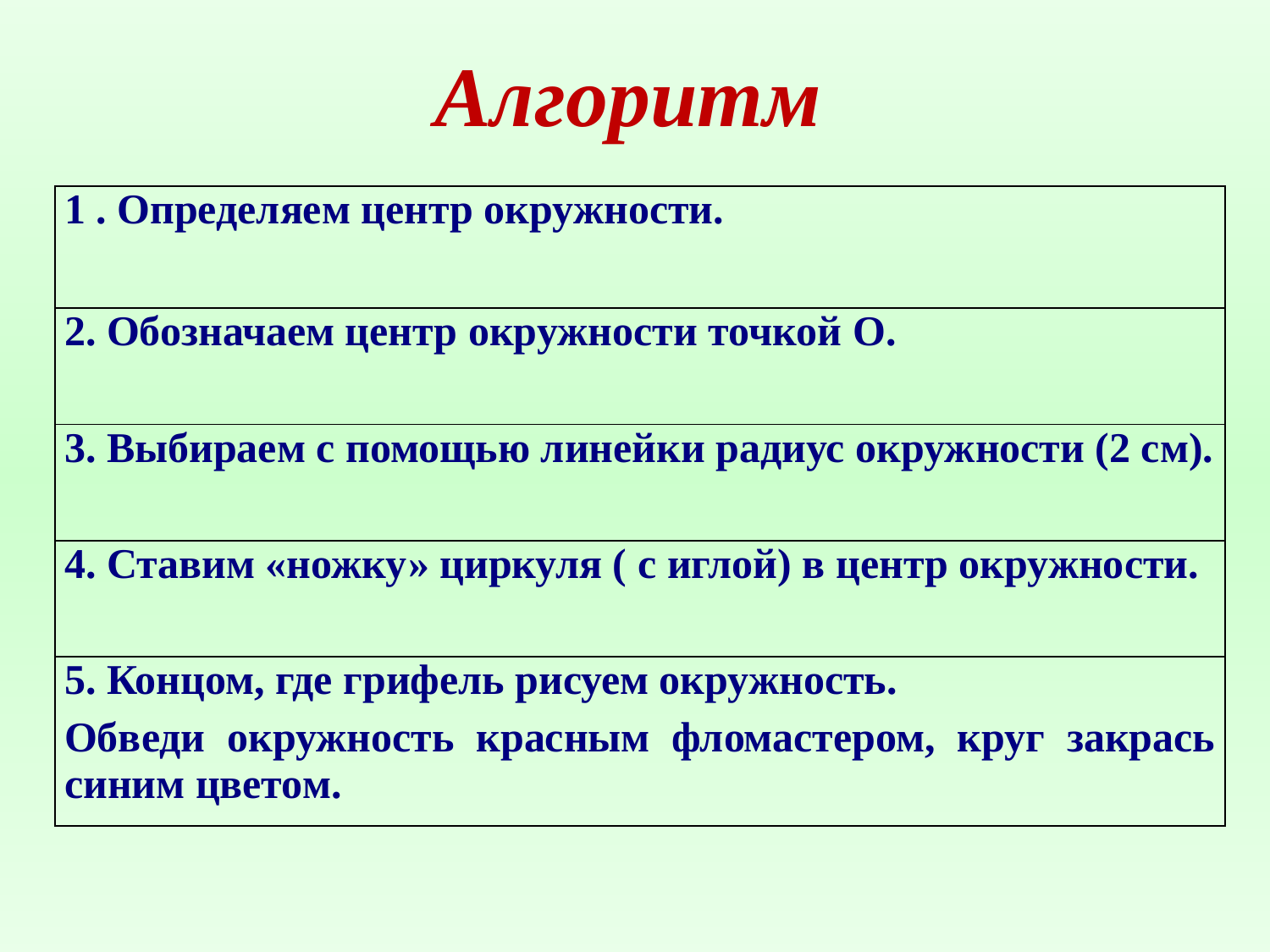

Алгоритм
| 1 . Определяем центр окружности. |
| --- |
| 2. Обозначаем центр окружности точкой О. |
| 3. Выбираем с помощью линейки радиус окружности (2 см). |
| 4. Ставим «ножку» циркуля ( с иглой) в центр окружности. |
| 5. Концом, где грифель рисуем окружность. Обведи окружность красным фломастером, круг закрась синим цветом. |